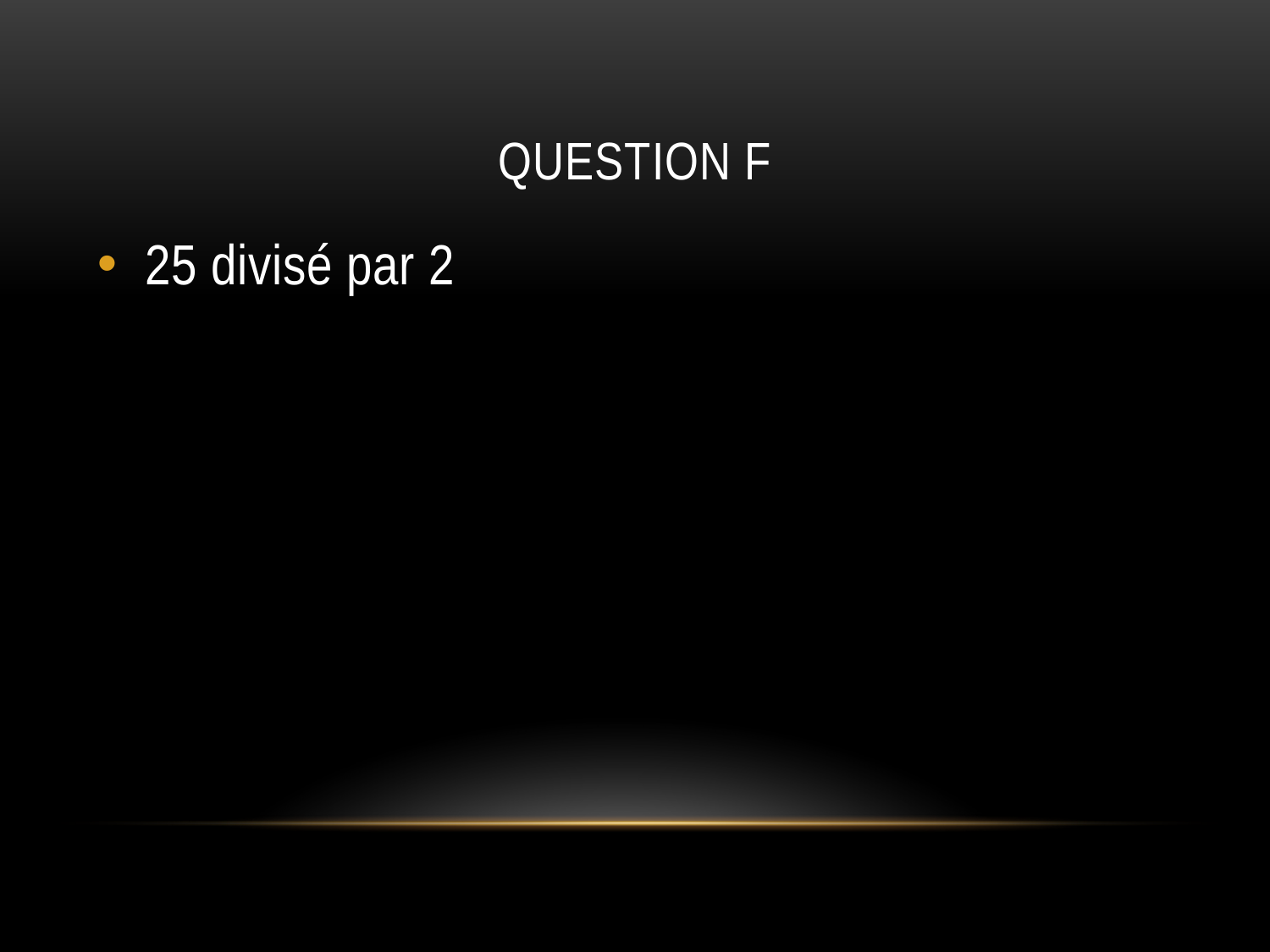

# QUESTION F
25 divisé par 2